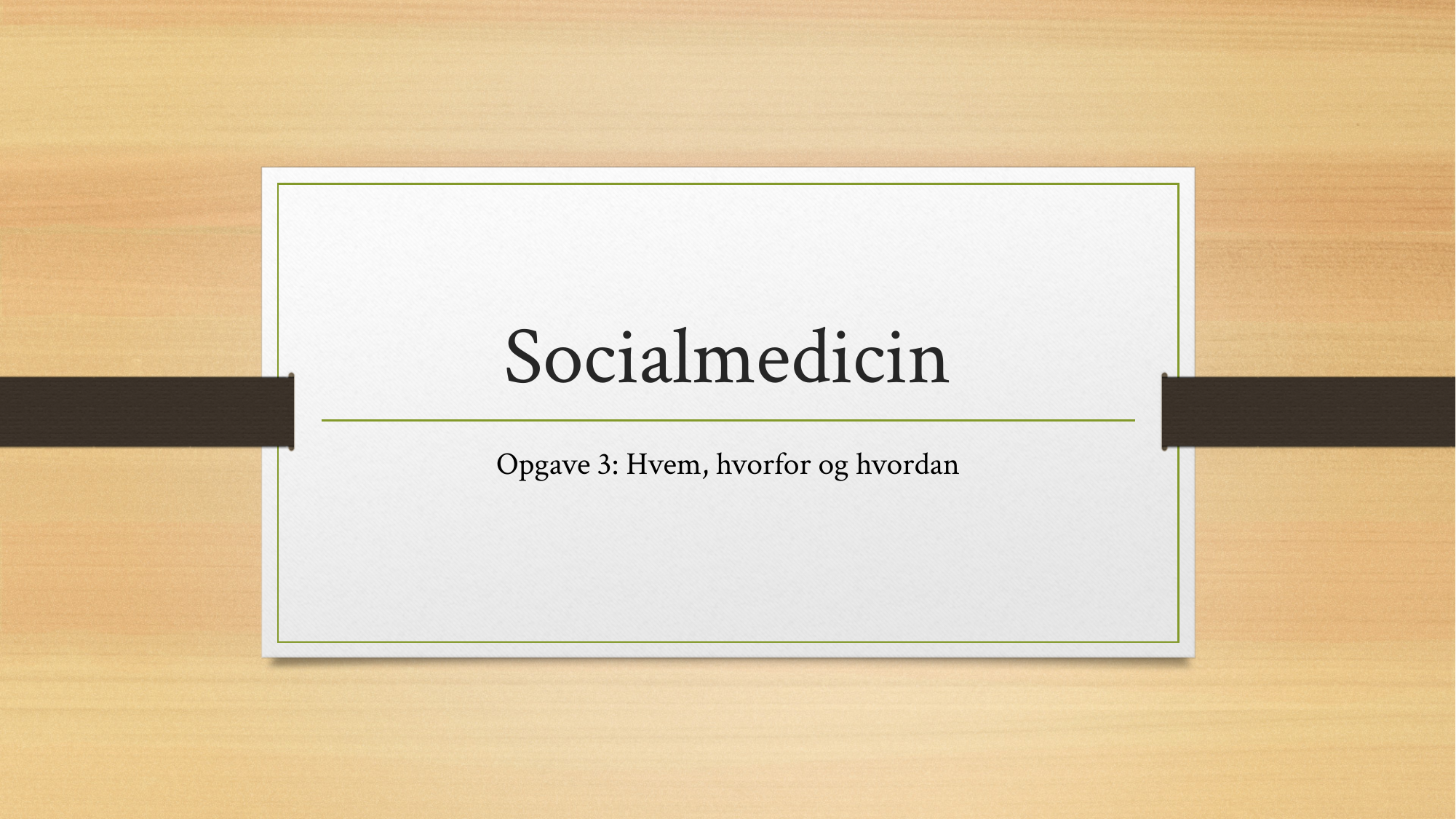

# Socialmedicin
Opgave 3: Hvem, hvorfor og hvordan